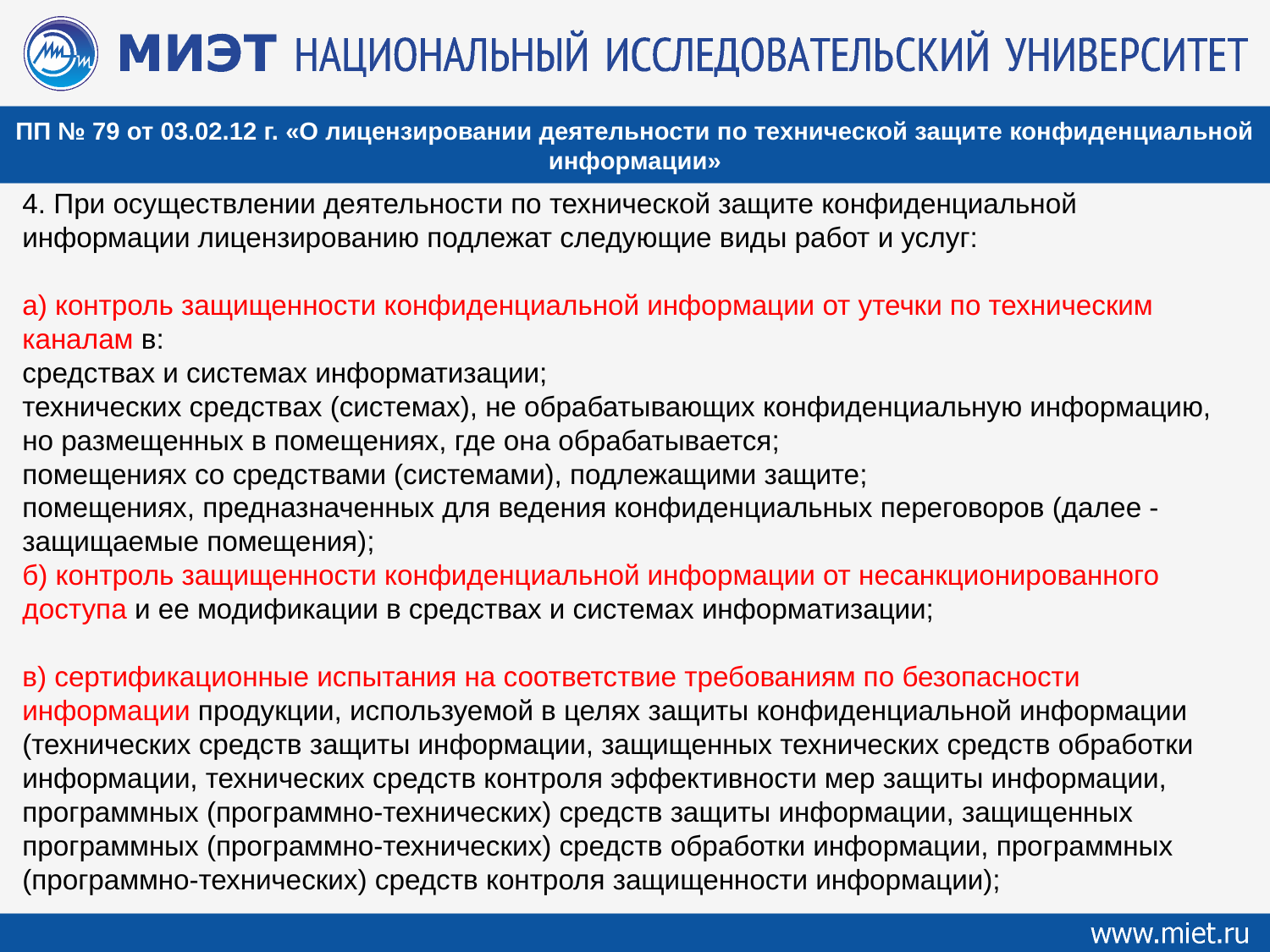

ПП № 79 от 03.02.12 г. «О лицензировании деятельности по технической защите конфиденциальной информации»
4. При осуществлении деятельности по технической защите конфиденциальной информации лицензированию подлежат следующие виды работ и услуг:

а) контроль защищенности конфиденциальной информации от утечки по техническим каналам в:
средствах и системах информатизации;
технических средствах (системах), не обрабатывающих конфиденциальную информацию, но размещенных в помещениях, где она обрабатывается;
помещениях со средствами (системами), подлежащими защите;
помещениях, предназначенных для ведения конфиденциальных переговоров (далее - защищаемые помещения);
б) контроль защищенности конфиденциальной информации от несанкционированного доступа и ее модификации в средствах и системах информатизации;

в) сертификационные испытания на соответствие требованиям по безопасности информации продукции, используемой в целях защиты конфиденциальной информации (технических средств защиты информации, защищенных технических средств обработки информации, технических средств контроля эффективности мер защиты информации, программных (программно-технических) средств защиты информации, защищенных программных (программно-технических) средств обработки информации, программных (программно-технических) средств контроля защищенности информации);